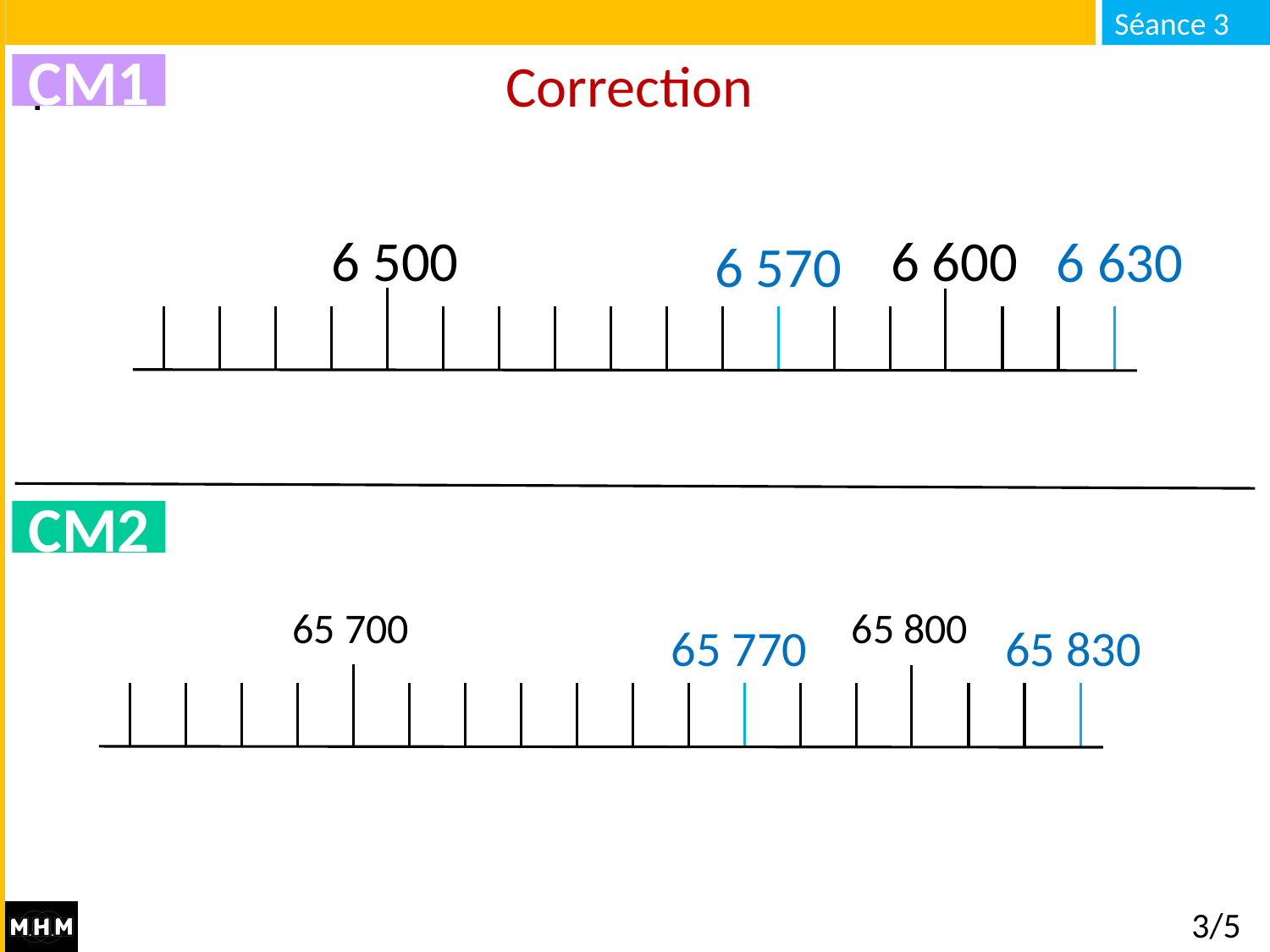

# Correction
CM1
6 500
6 600
6 630
6 570
CM2
65 700
65 800
65 770
65 830
3/5